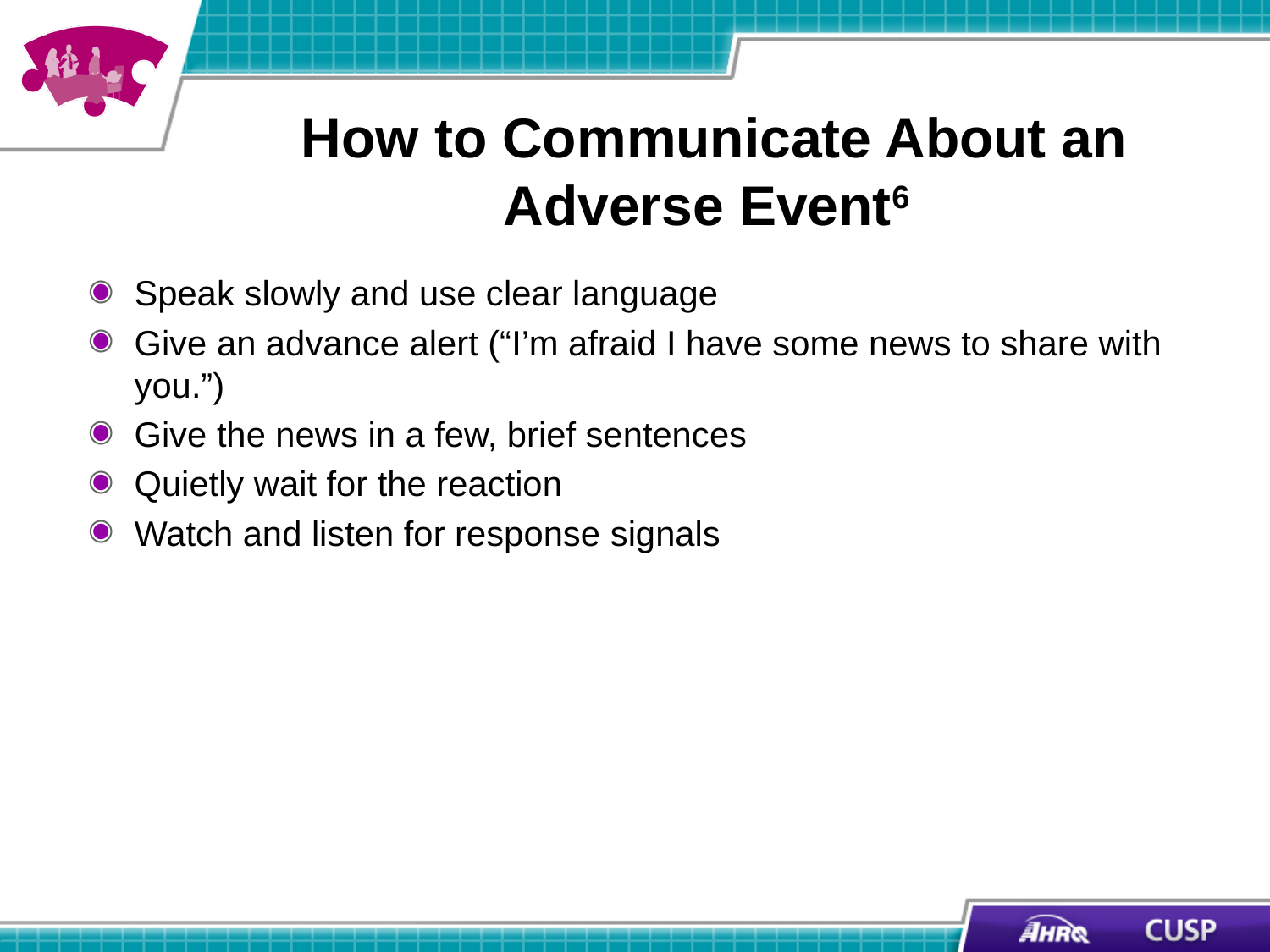

# How to Communicate About an Adverse Event6
Speak slowly and use clear language
Give an advance alert (“I’m afraid I have some news to share with you.”)
Give the news in a few, brief sentences
Quietly wait for the reaction
Watch and listen for response signals